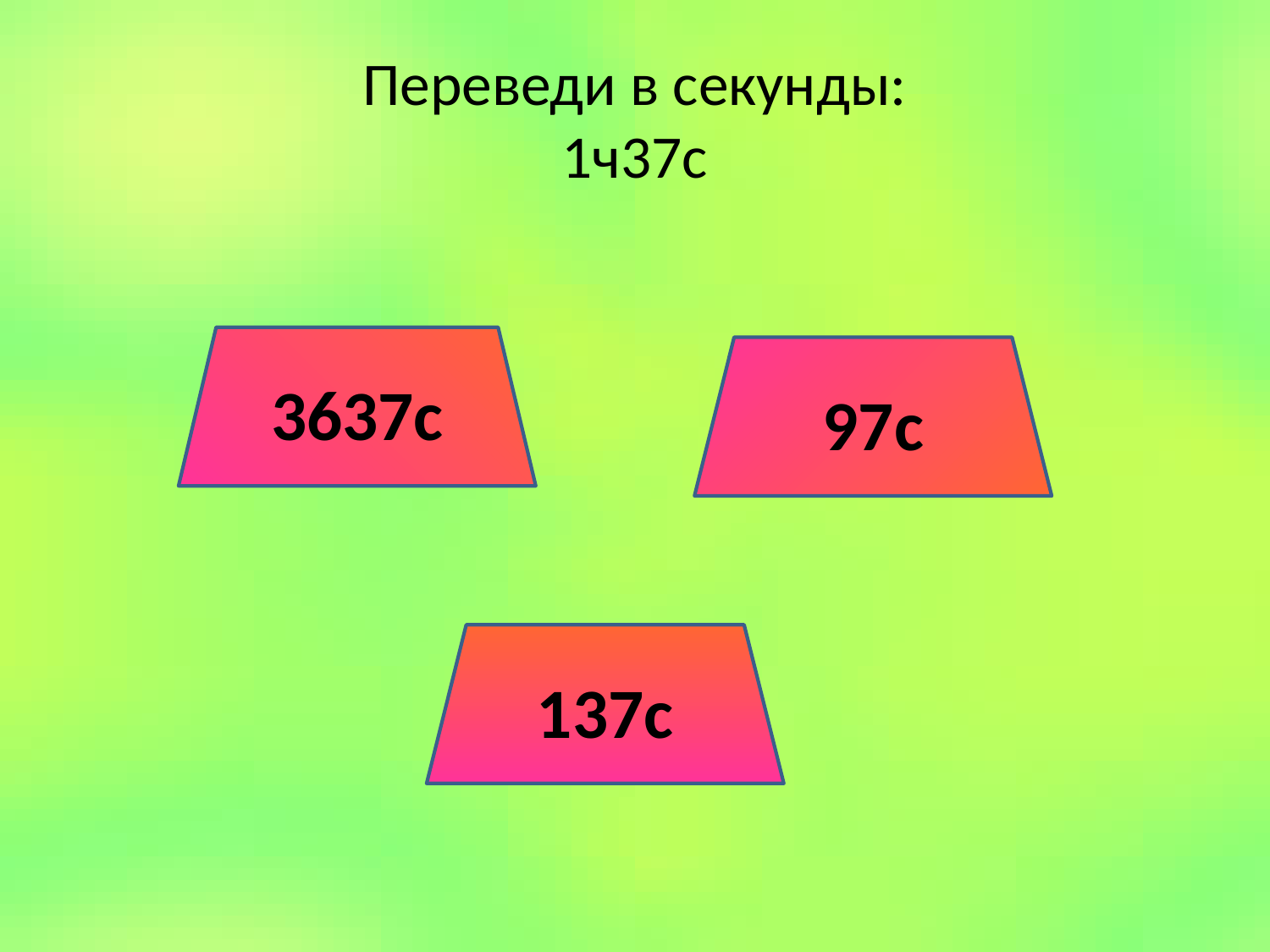

# Переведи в секунды: 1ч37с
3637с
97с
137с